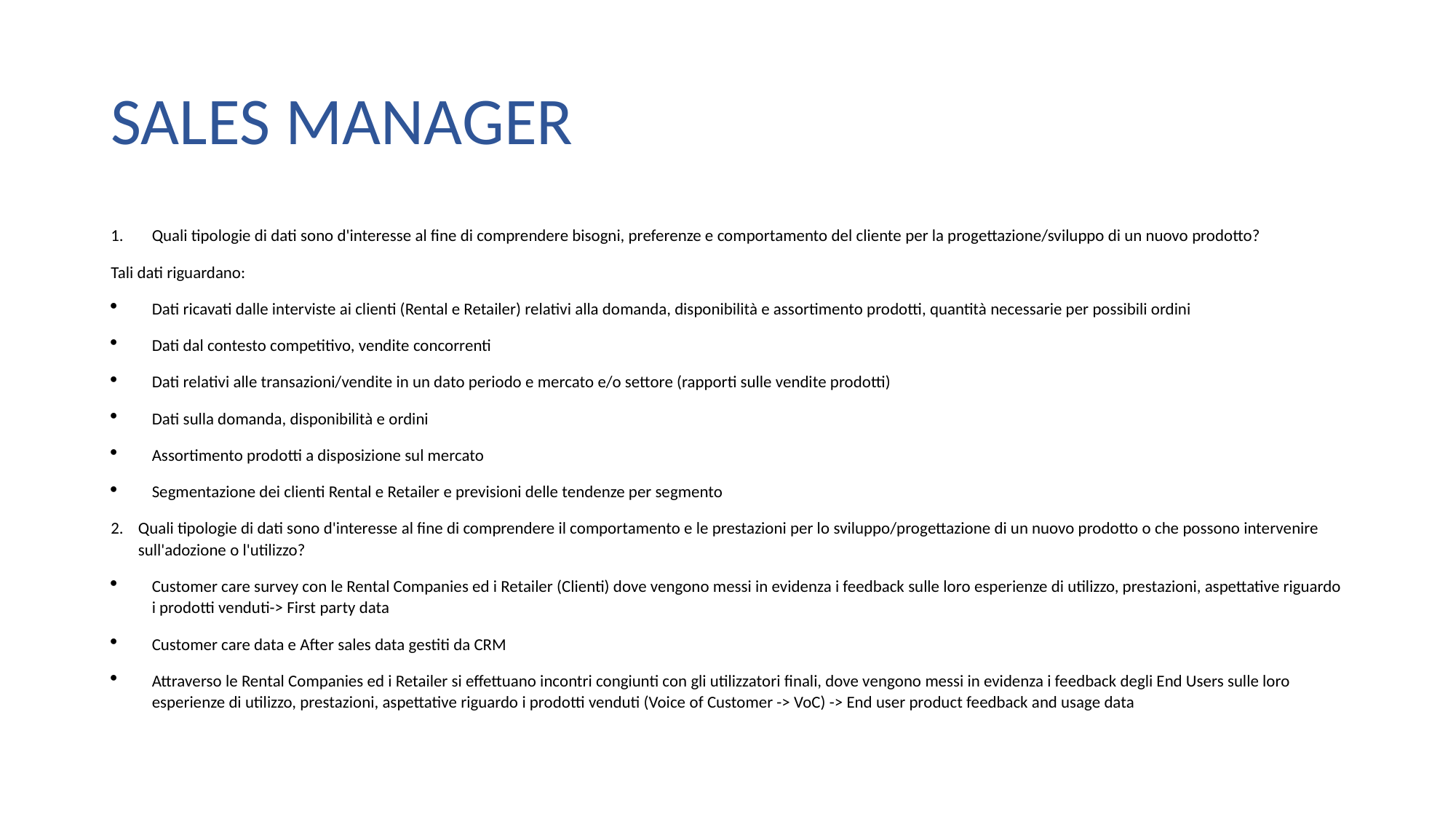

# SALES MANAGER
Quali tipologie di dati sono d'interesse al fine di comprendere bisogni, preferenze e comportamento del cliente per la progettazione/sviluppo di un nuovo prodotto?
Tali dati riguardano:
Dati ricavati dalle interviste ai clienti (Rental e Retailer) relativi alla domanda, disponibilità e assortimento prodotti, quantità necessarie per possibili ordini
Dati dal contesto competitivo, vendite concorrenti
Dati relativi alle transazioni/vendite in un dato periodo e mercato e/o settore (rapporti sulle vendite prodotti)
Dati sulla domanda, disponibilità e ordini
Assortimento prodotti a disposizione sul mercato
Segmentazione dei clienti Rental e Retailer e previsioni delle tendenze per segmento
Quali tipologie di dati sono d'interesse al fine di comprendere il comportamento e le prestazioni per lo sviluppo/progettazione di un nuovo prodotto o che possono intervenire sull'adozione o l'utilizzo?
Customer care survey con le Rental Companies ed i Retailer (Clienti) dove vengono messi in evidenza i feedback sulle loro esperienze di utilizzo, prestazioni, aspettative riguardo i prodotti venduti-> First party data
Customer care data e After sales data gestiti da CRM
Attraverso le Rental Companies ed i Retailer si effettuano incontri congiunti con gli utilizzatori finali, dove vengono messi in evidenza i feedback degli End Users sulle loro esperienze di utilizzo, prestazioni, aspettative riguardo i prodotti venduti (Voice of Customer -> VoC) -> End user product feedback and usage data